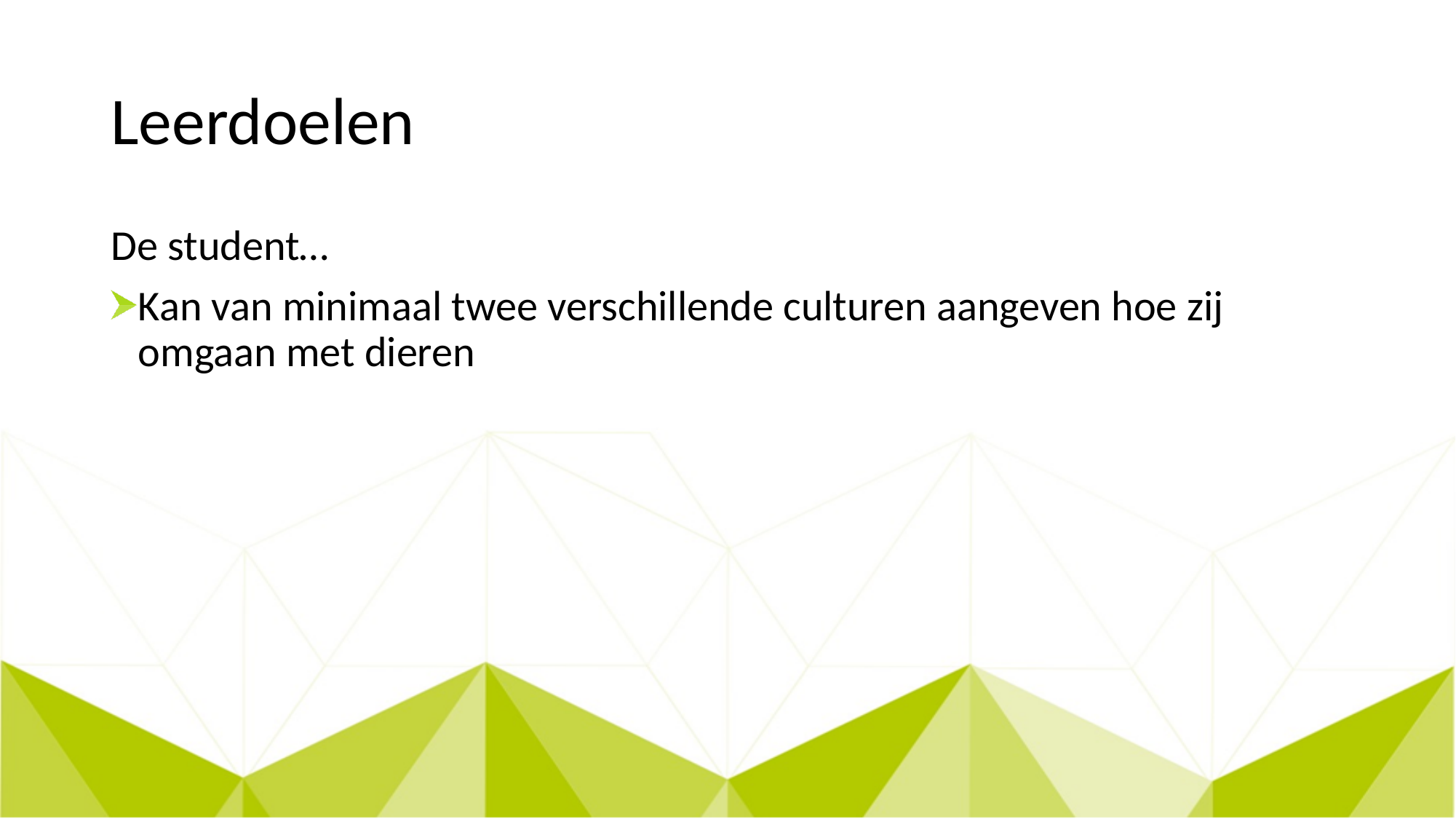

# Leerdoelen
De student…
Kan van minimaal twee verschillende culturen aangeven hoe zij omgaan met dieren